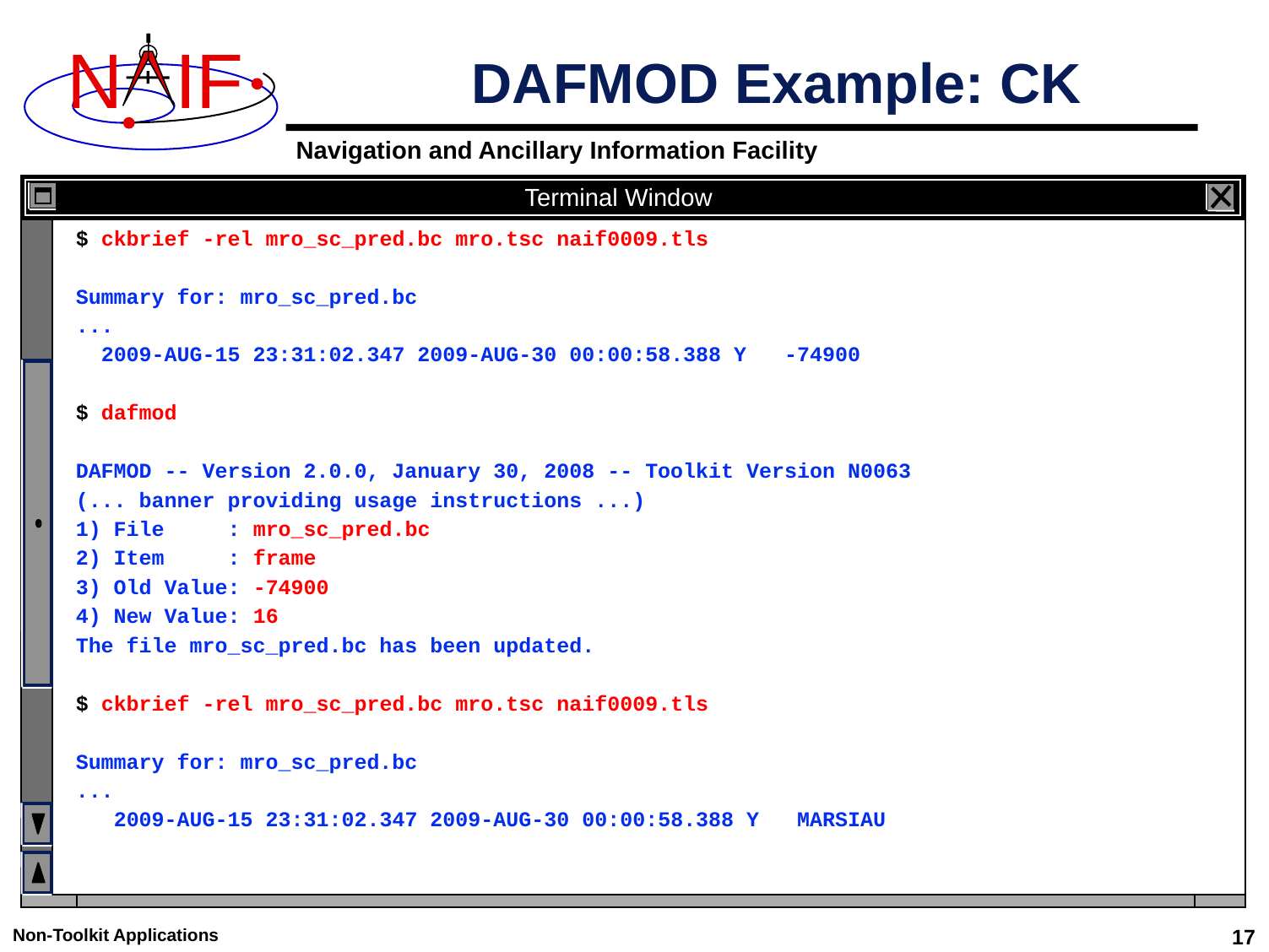

# DAFMOD Example: CK

Terminal Window

$ ckbrief -rel mro_sc_pred.bc mro.tsc naif0009.tls

Summary for: mro_sc_pred.bc
...
  2009-AUG-15 23:31:02.347 2009-AUG-30 00:00:58.388 Y   -74900

$ dafmod

DAFMOD -- Version 2.0.0, January 30, 2008 -- Toolkit Version N0063
(... banner providing usage instructions ...)
1) File     : mro_sc_pred.bc
2) Item     : frame
3) Old Value: -74900
4) New Value: 16
The file mro_sc_pred.bc has been updated.

$ ckbrief -rel mro_sc_pred.bc mro.tsc naif0009.tls

Summary for: mro_sc_pred.bc
...
   2009-AUG-15 23:31:02.347 2009-AUG-30 00:00:58.388 Y   MARSIAU

Non-Toolkit Applications
17